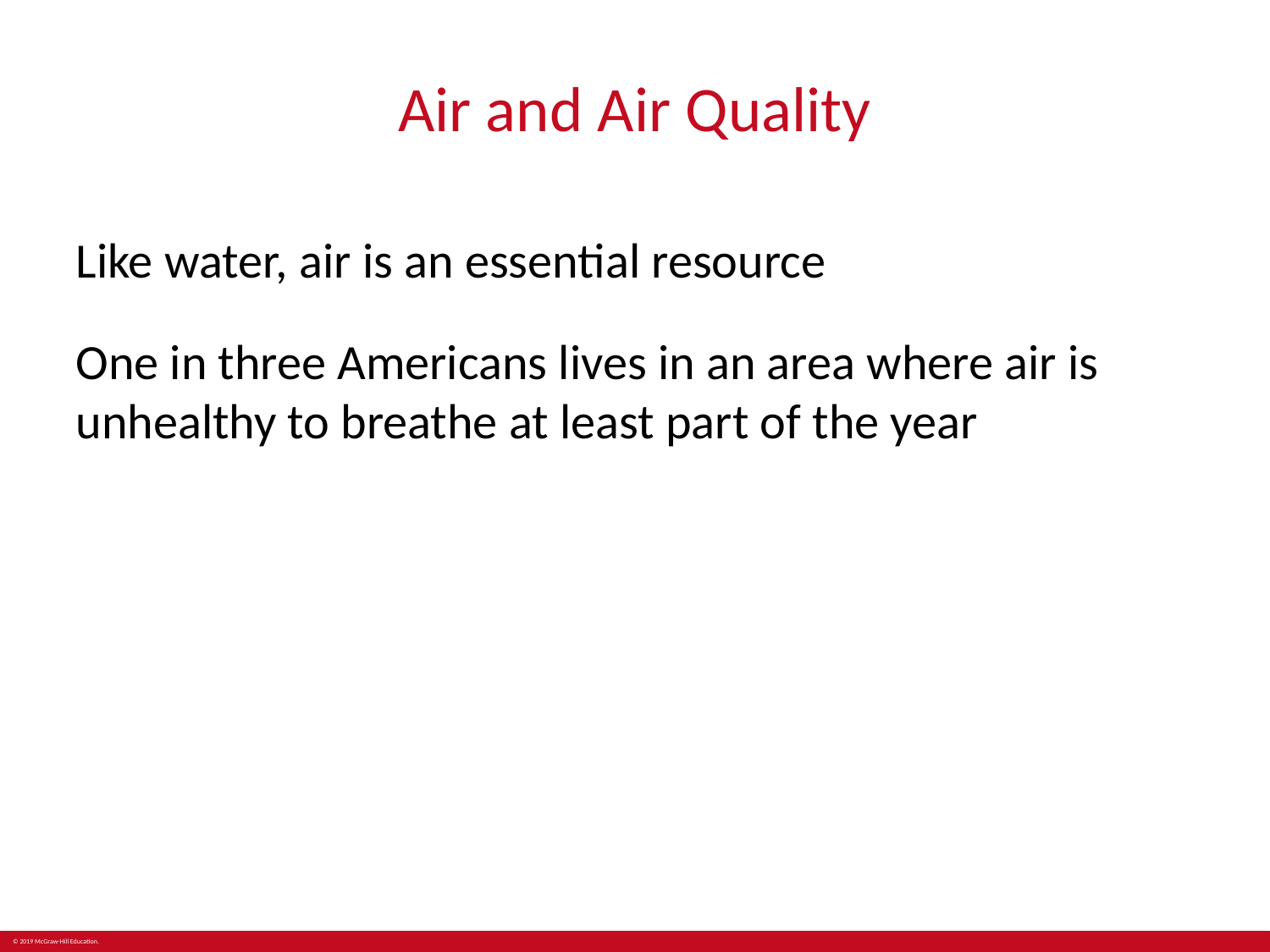

# Air and Air Quality
Like water, air is an essential resource
One in three Americans lives in an area where air is unhealthy to breathe at least part of the year